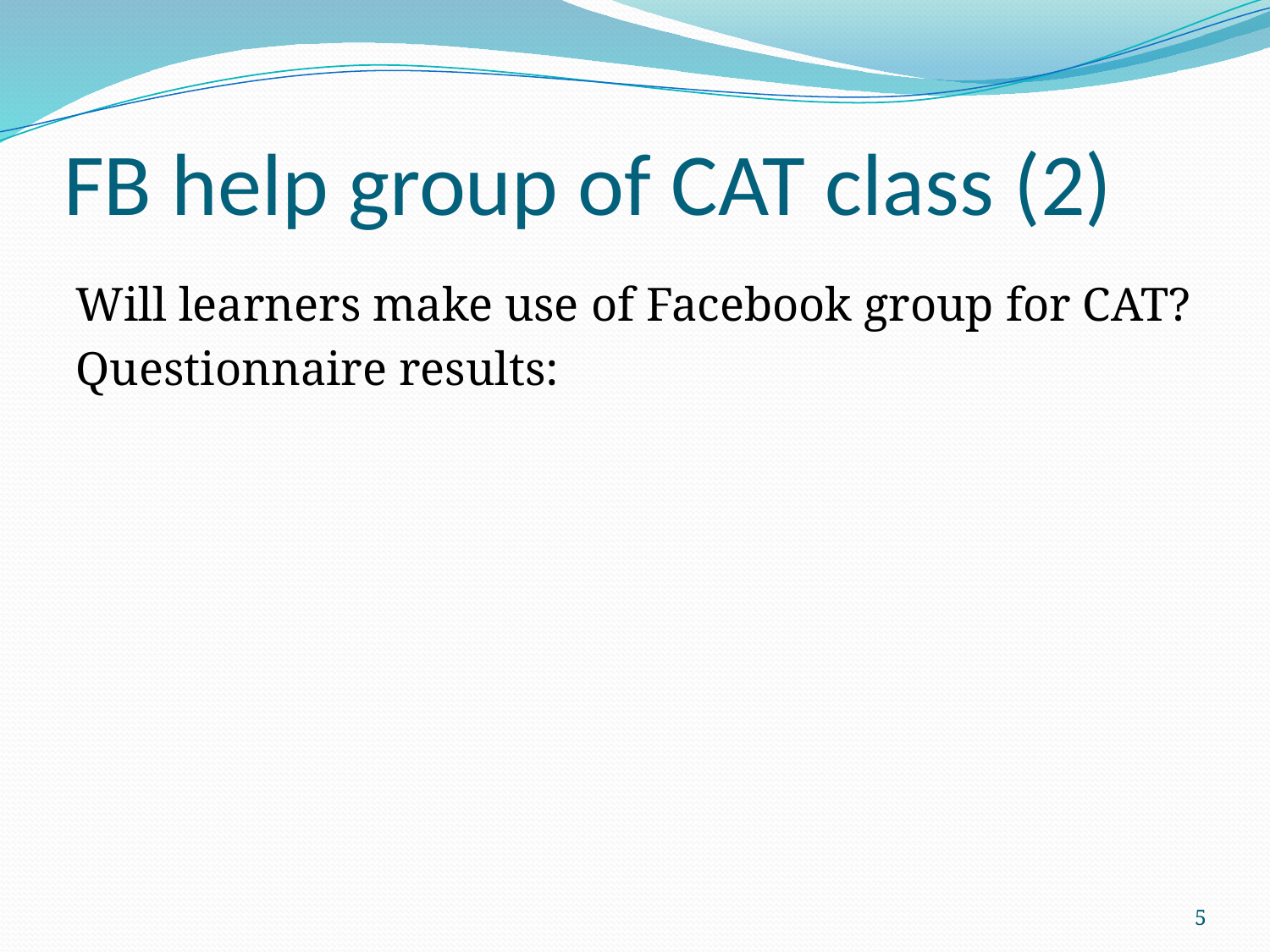

# FB help group of CAT class (2)
Will learners make use of Facebook group for CAT?
Questionnaire results:

5